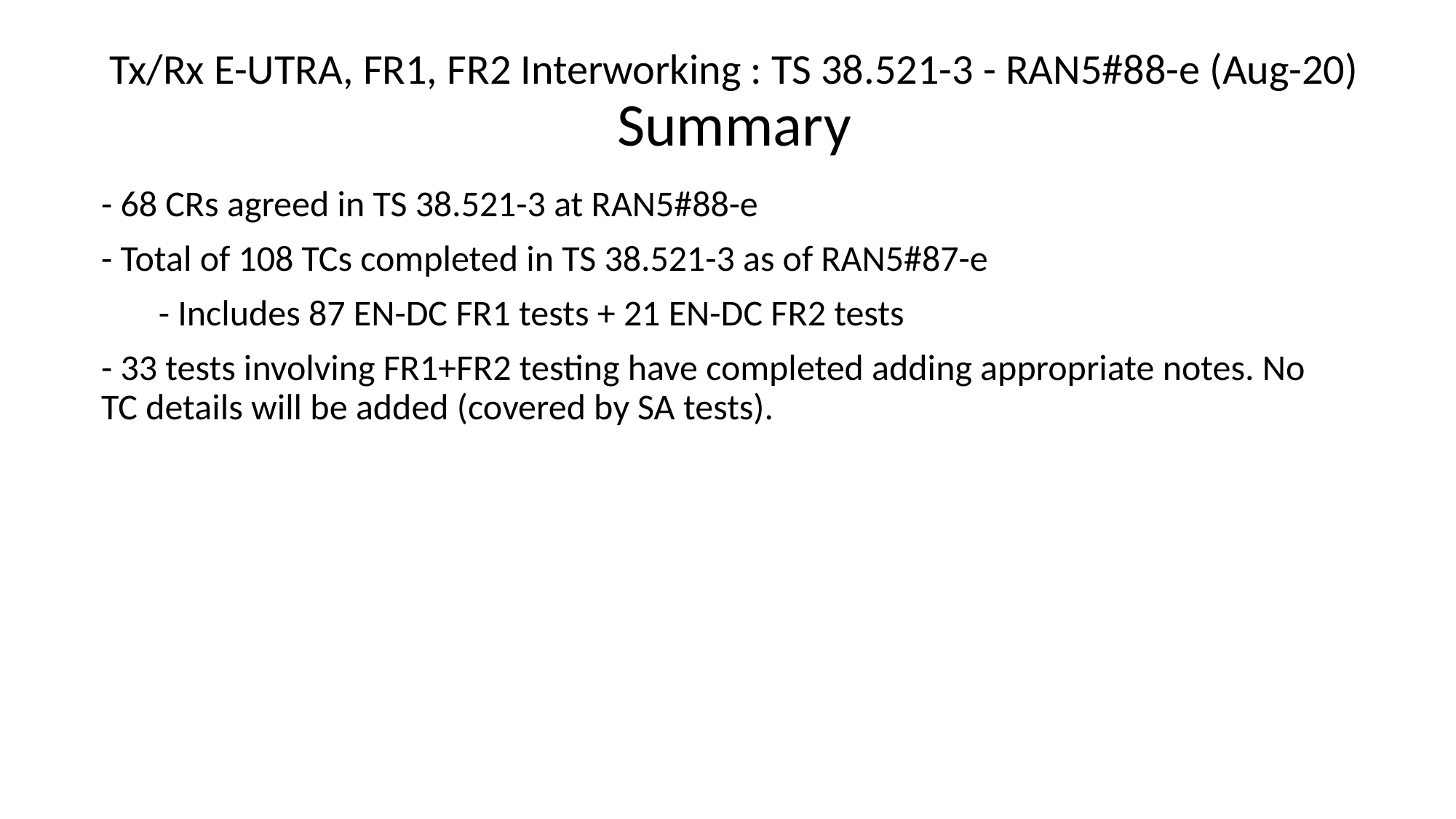

# Tx/Rx E-UTRA, FR1, FR2 Interworking : TS 38.521-3 - RAN5#88-e (Aug-20) Summary
- 68 CRs agreed in TS 38.521-3 at RAN5#88-e
- Total of 108 TCs completed in TS 38.521-3 as of RAN5#87-e
       - Includes 87 EN-DC FR1 tests + 21 EN-DC FR2 tests
- 33 tests involving FR1+FR2 testing have completed adding appropriate notes. No TC details will be added (covered by SA tests).